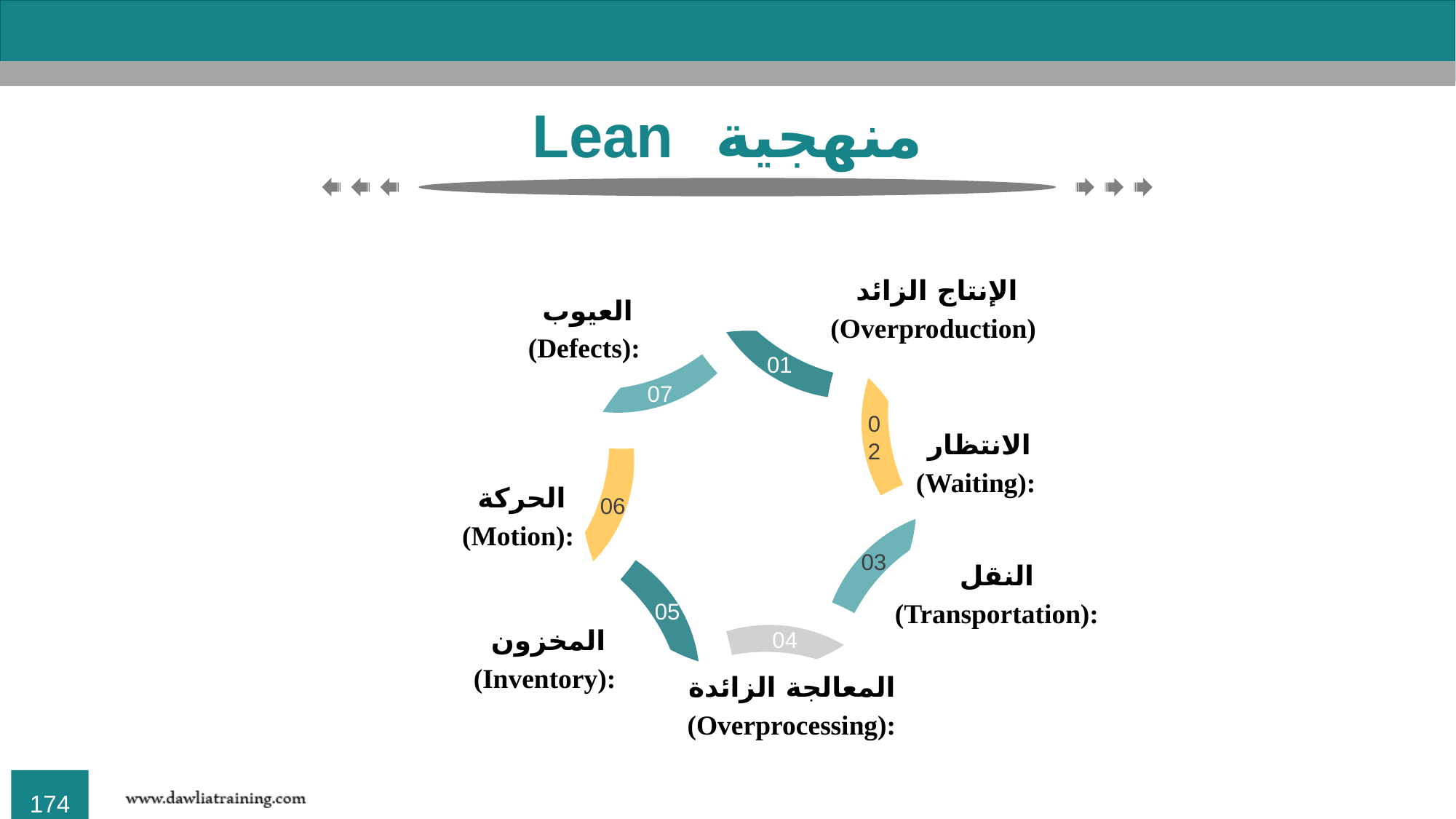

منهجية  Lean

الإنتاج الزائد (Overproduction)
01
العيوب (Defects):
07
02
الانتظار (Waiting):
06
الحركة (Motion):
03
النقل (Transportation):
05
المخزون (Inventory):
04
المعالجة الزائدة (Overprocessing):